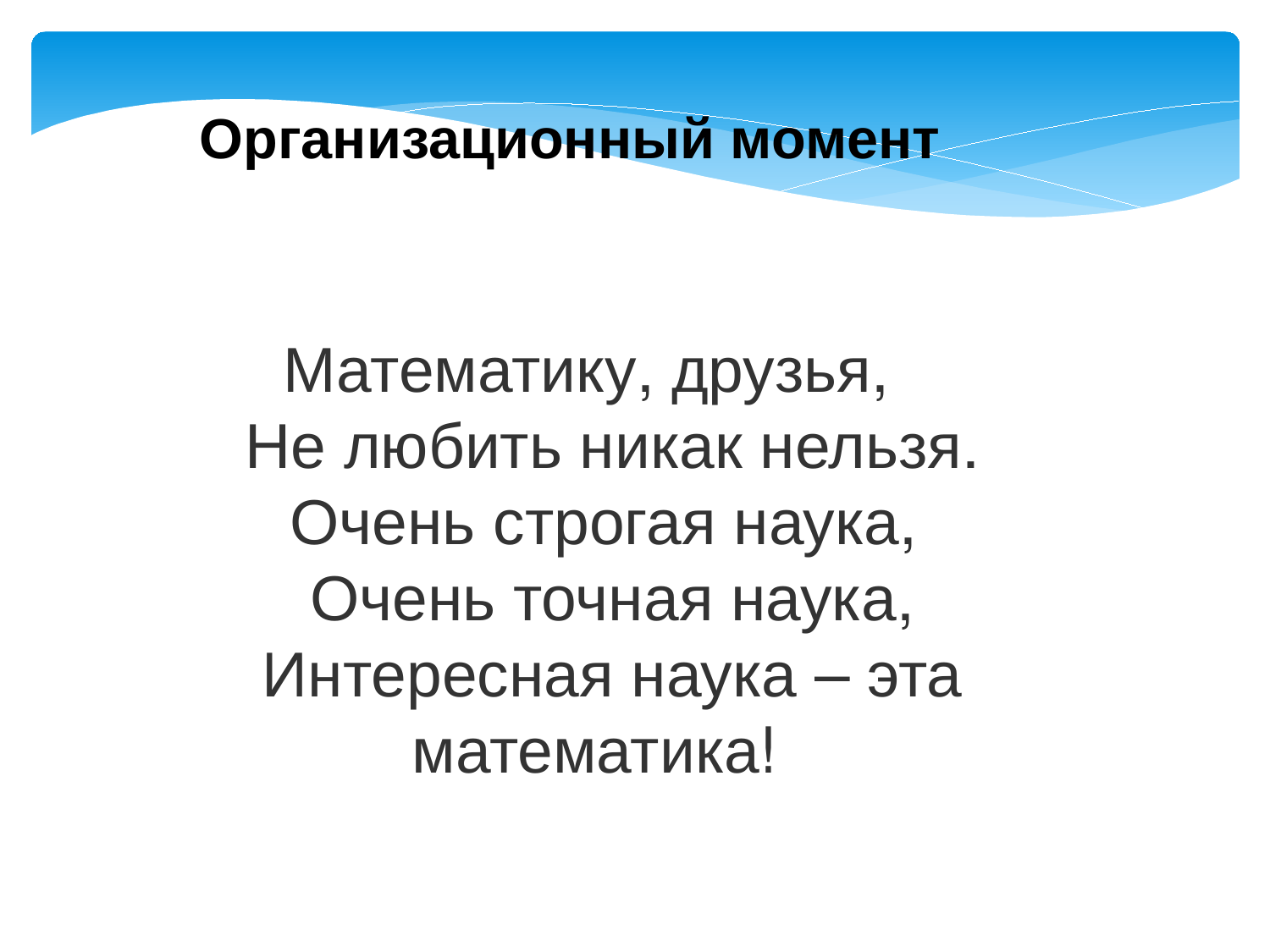

Организационный момент

Математику, друзья, 
  Не любить никак нельзя.
  Очень строгая наука, 
  Очень точная наука,
  Интересная наука – эта математика!